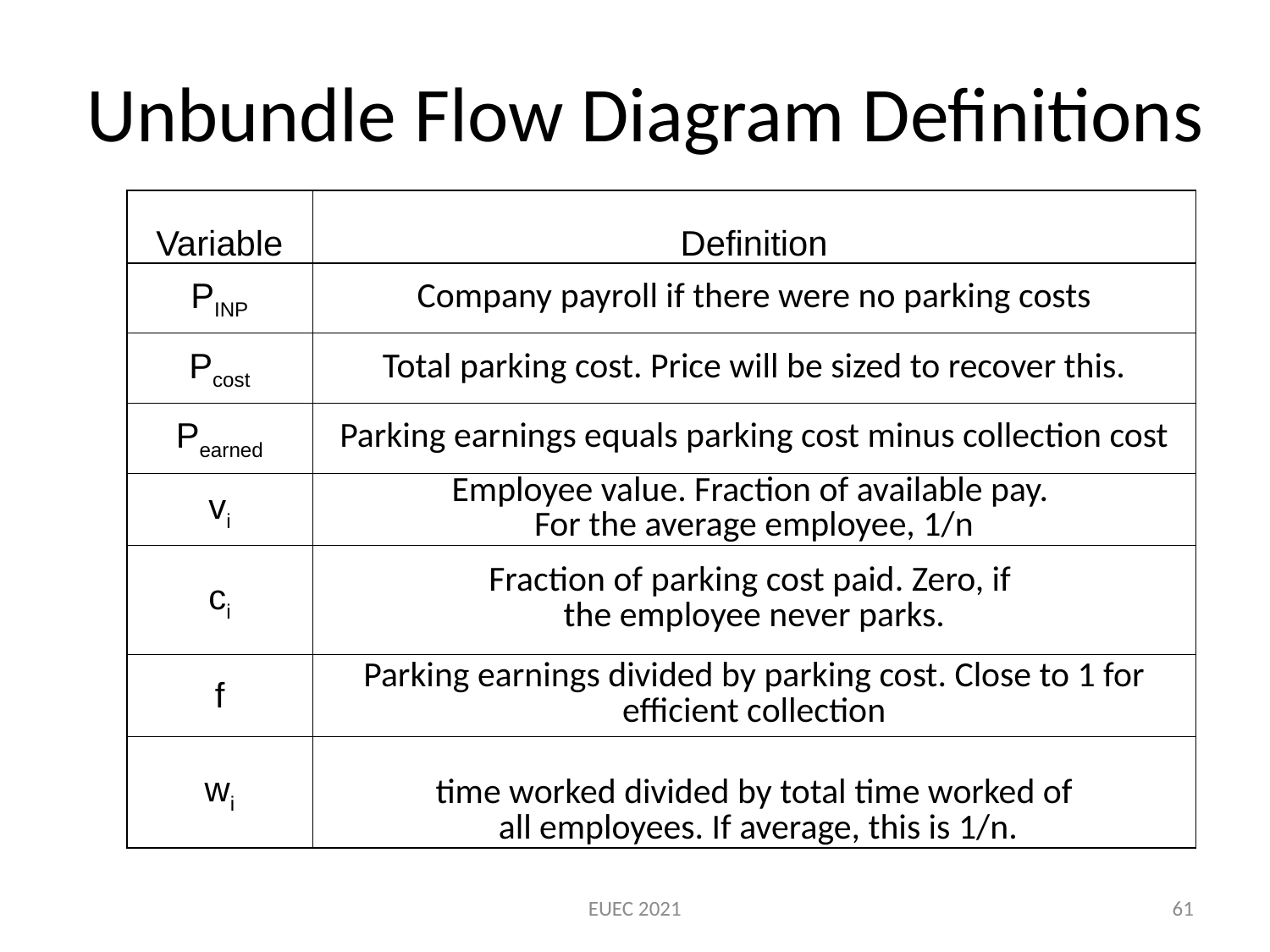

# Unbundle Flow Diagram Definitions
| Variable | Definition |
| --- | --- |
| PINP | Company payroll if there were no parking costs |
| Pcost | Total parking cost. Price will be sized to recover this. |
| Pearned | Parking earnings equals parking cost minus collection cost |
| vi | Employee value. Fraction of available pay. For the average employee, 1/n |
| ci | Fraction of parking cost paid. Zero, if the employee never parks. |
| f | Parking earnings divided by parking cost. Close to 1 for efficient collection |
| wi | time worked divided by total time worked of all employees. If average, this is 1/n. |
EUEC 2021
61